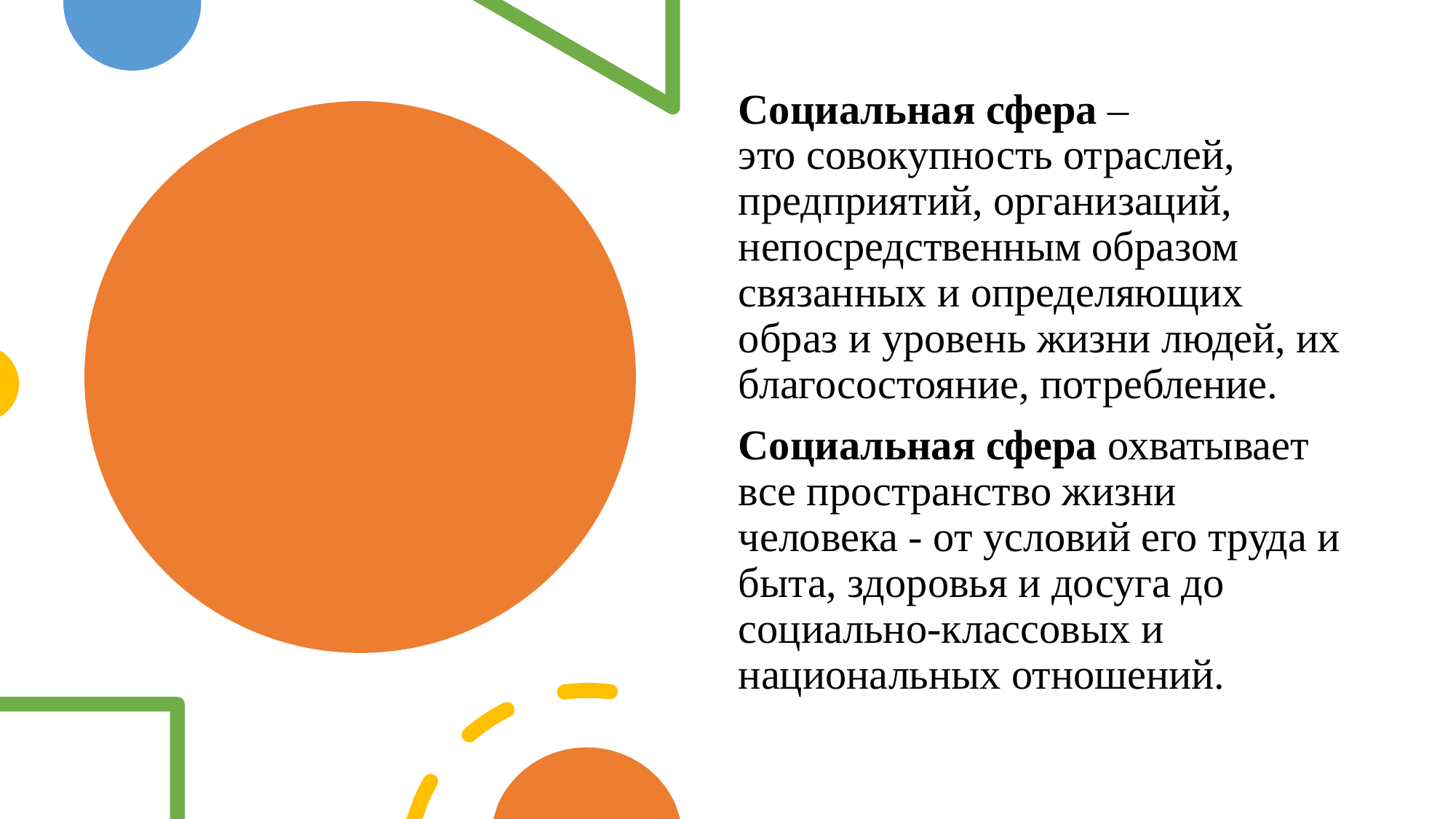

Социальная сфера –это совокупность отраслей, предприятий, организаций, непосредственным образом связанных и определяющих образ и уровень жизни людей, их благосостояние, потребление.
Социальная сфера охватывает все пространство жизни человека - от условий его труда и быта, здоровья и досуга до социально-классовых и национальных отношений.